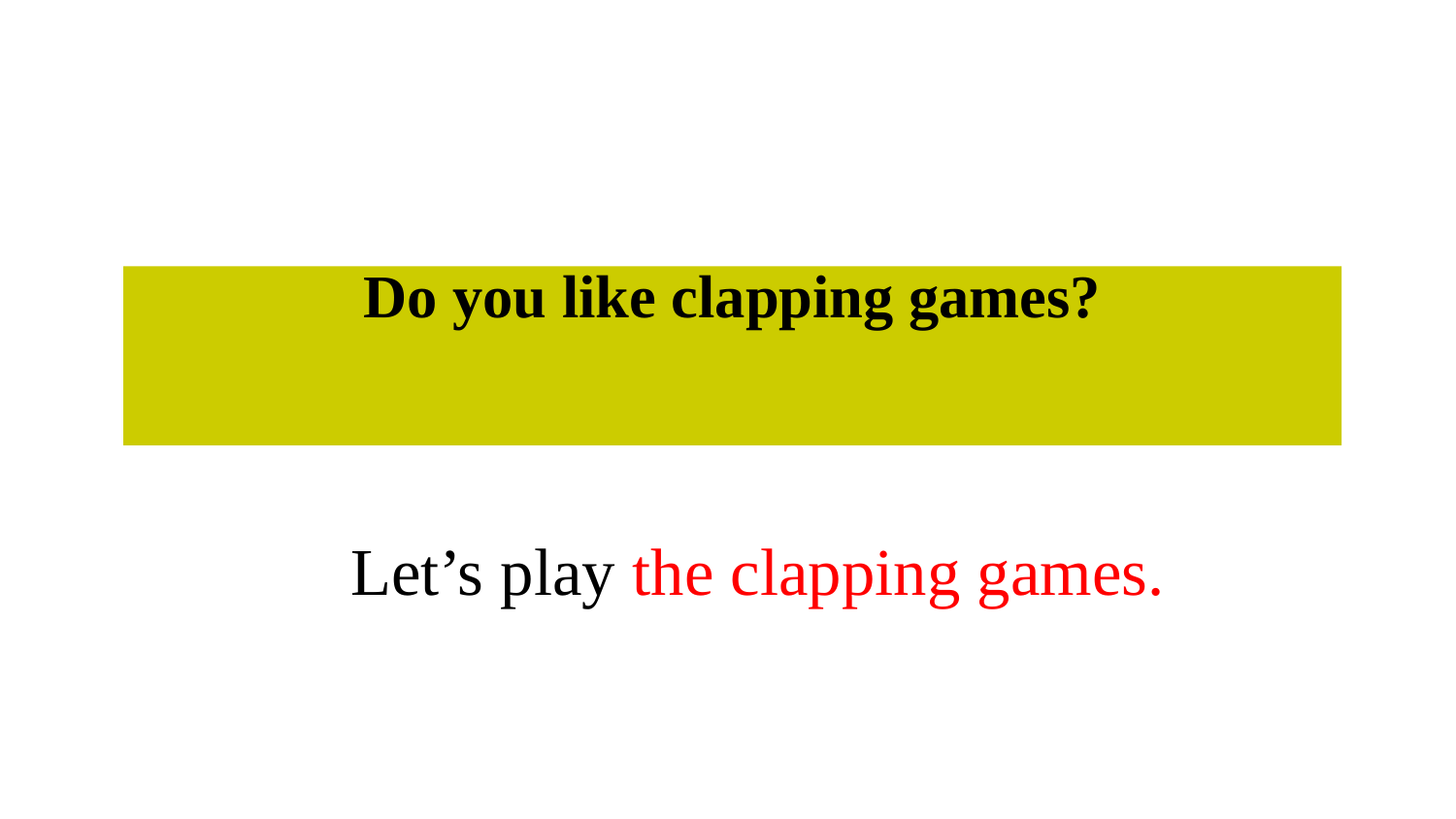

Do you like clapping games?
Let’s play the clapping games.